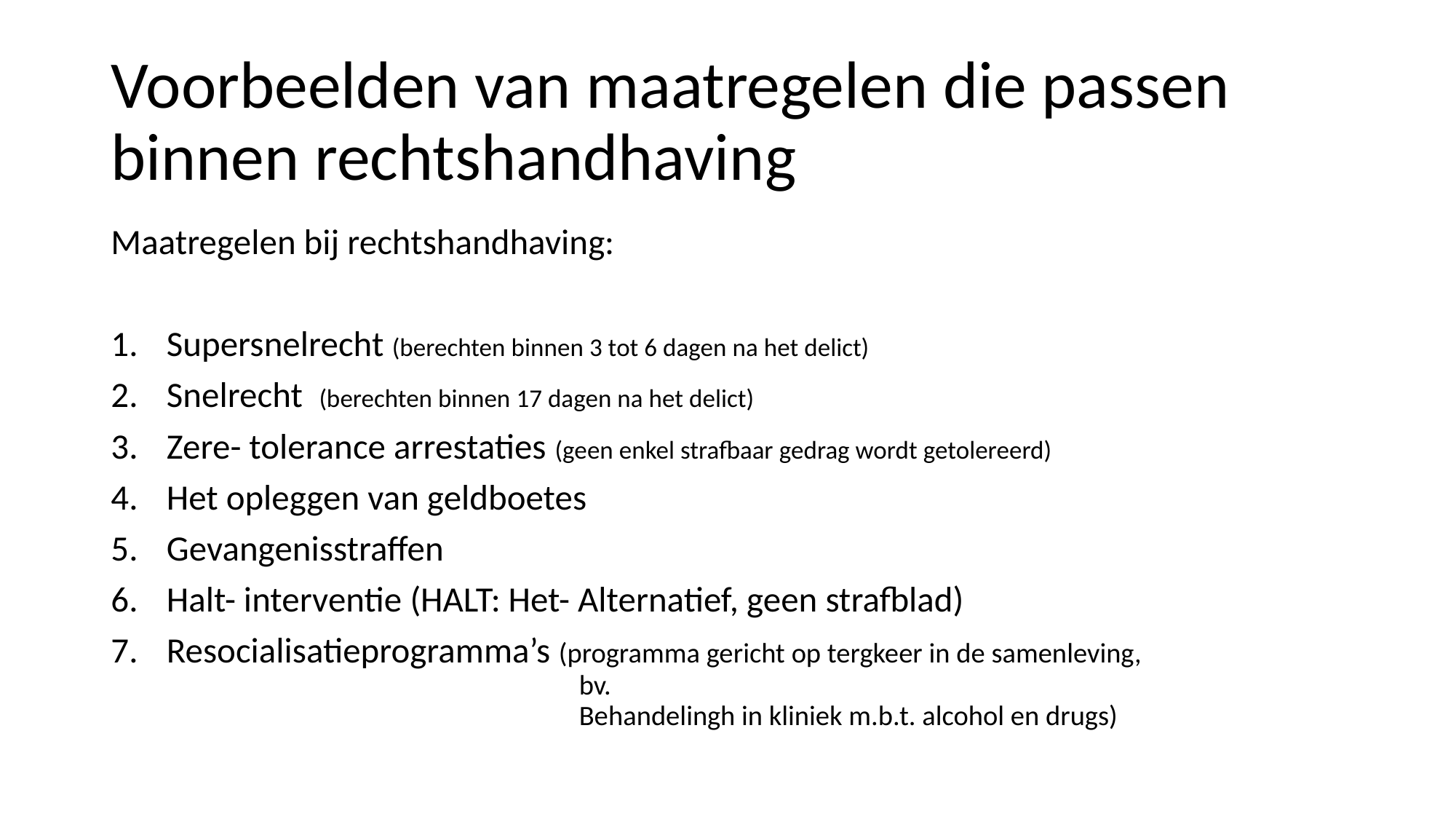

# Voorbeelden van maatregelen die passen binnen rechtshandhaving
Maatregelen bij rechtshandhaving:

Supersnelrecht (berechten binnen 3 tot 6 dagen na het delict)
Snelrecht  (berechten binnen 17 dagen na het delict)
Zere- tolerance arrestaties (geen enkel strafbaar gedrag wordt getolereerd)
Het opleggen van geldboetes
Gevangenisstraffen
Halt- interventie (HALT: Het- Alternatief, geen strafblad)
Resocialisatieprogramma’s (programma gericht op tergkeer in de samenleving,
                                                                 bv.
                                                                 Behandelingh in kliniek m.b.t. alcohol en drugs)